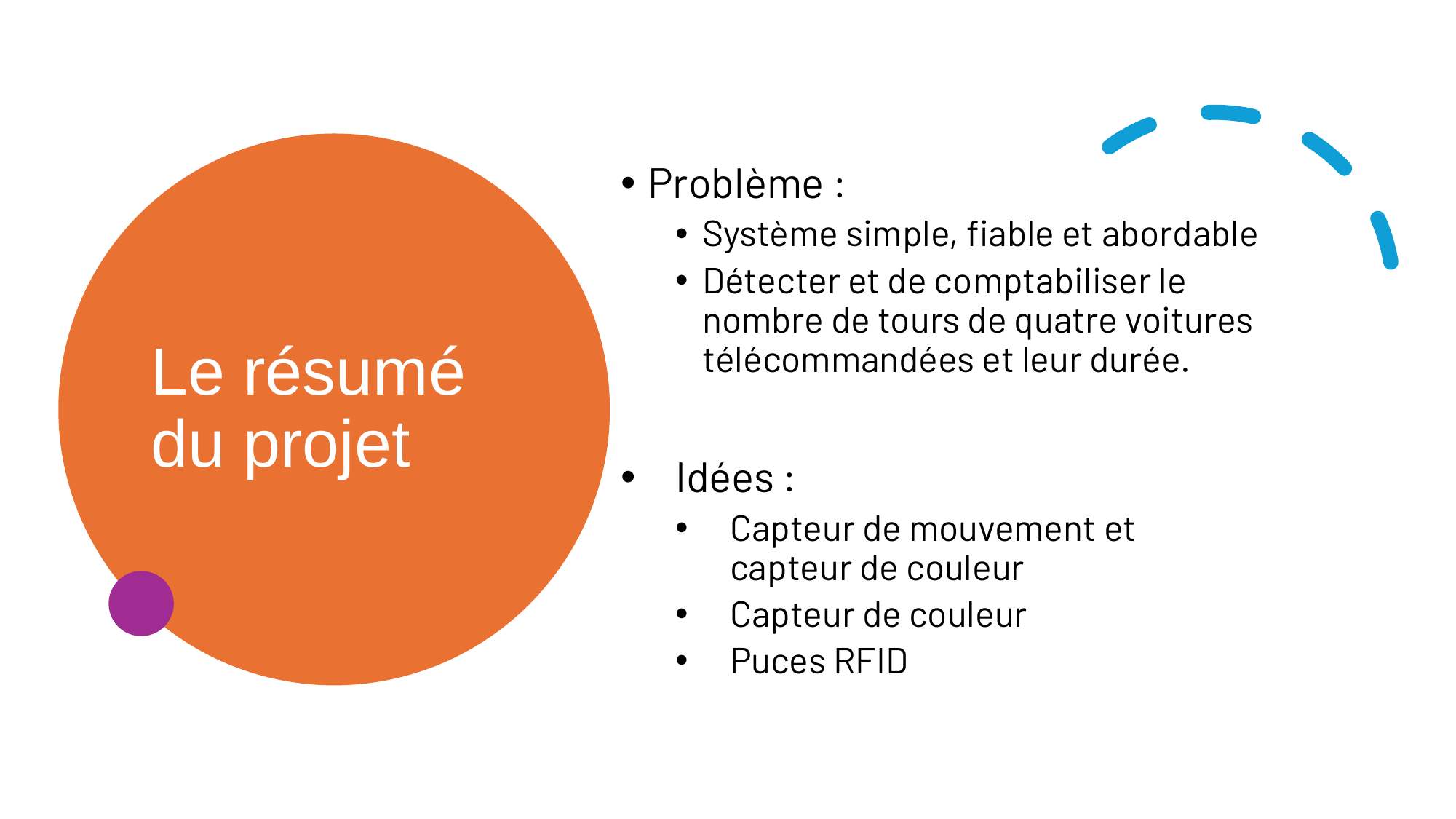

Problème :
Système simple, fiable et abordable
Détecter et de comptabiliser le nombre de tours de quatre voitures télécommandées et leur durée.

Idées :
Capteur de mouvement et capteur de couleur
Capteur de couleur
Puces RFID

# Le résumé du projet